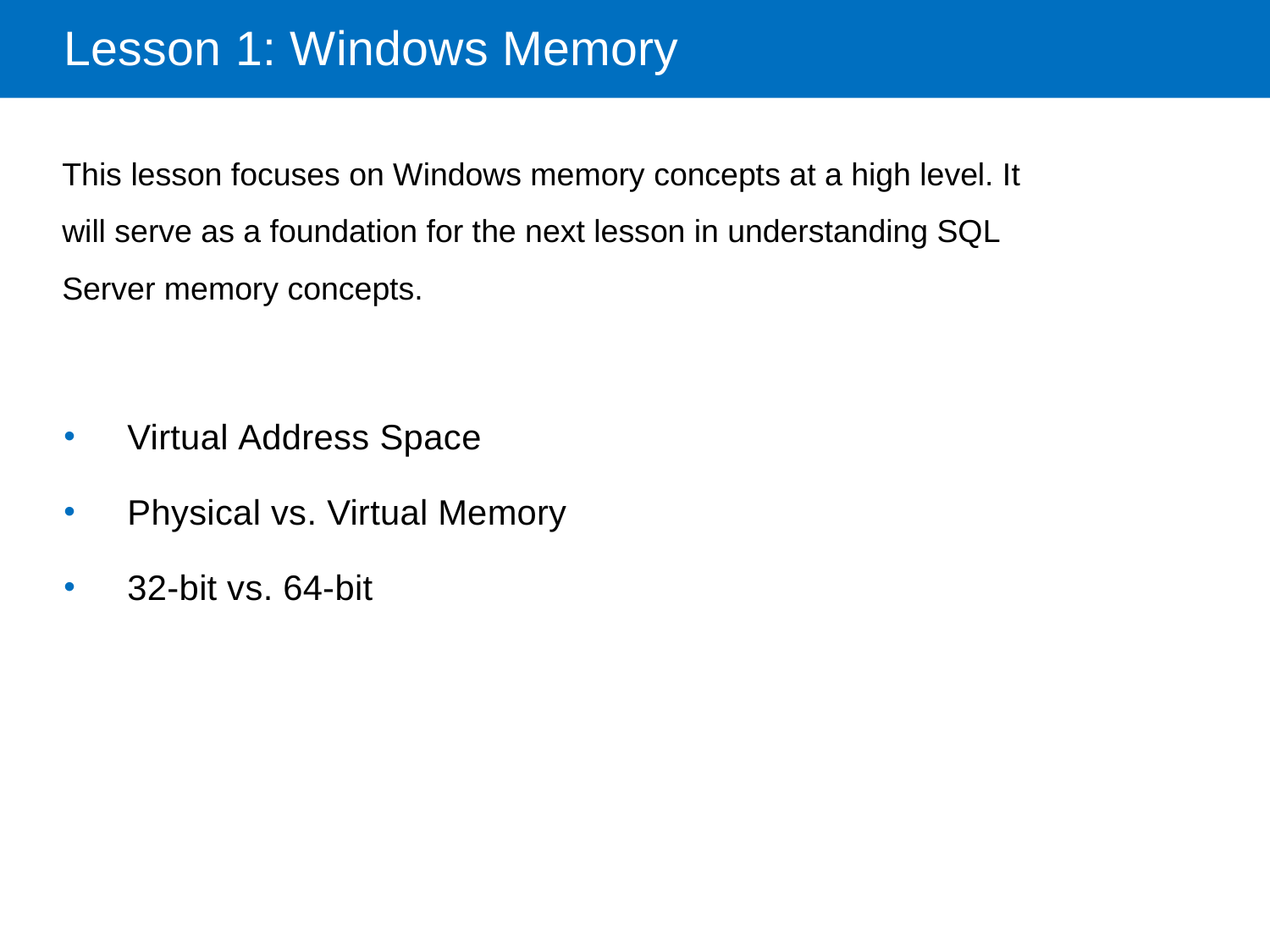

Lesson 1: Windows Memory

This lesson focuses on Windows memory concepts at a high level. It will serve as a foundation for the next lesson in understanding SQL Server memory concepts.

Virtual Address Space
Physical vs. Virtual Memory
32-bit vs. 64-bit